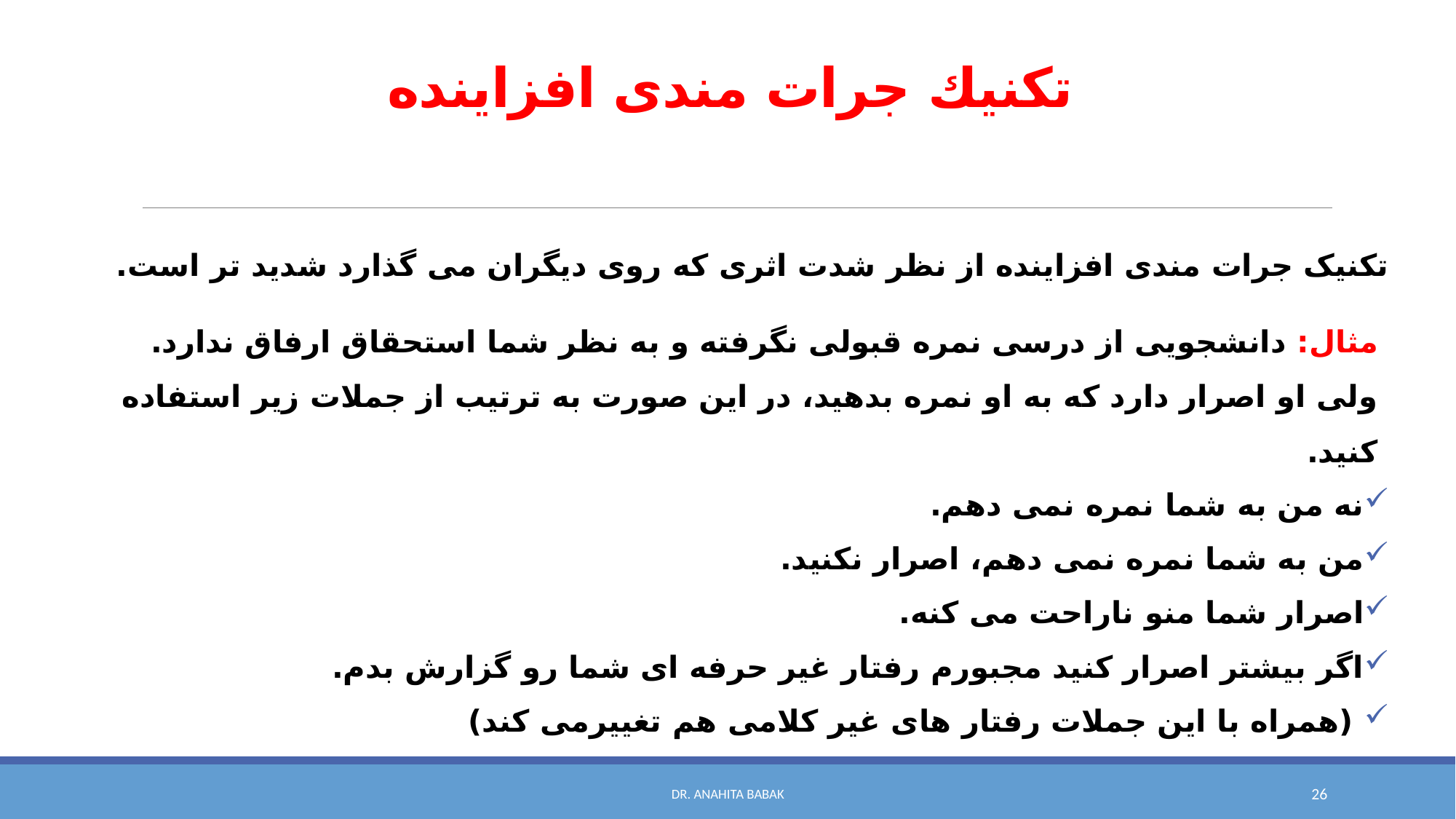

# تكنيك جرات مندی افزاینده
تکنیک جرات مندی افزاینده از نظر شدت اثری که روی دیگران می گذارد شدید تر است.
مثال: دانشجویی از درسی نمره قبولی نگرفته و به نظر شما استحقاق ارفاق ندارد. ولی او اصرار دارد که به او نمره بدهید، در این صورت به ترتیب از جملات زیر استفاده کنید.
نه من به شما نمره نمی دهم.
من به شما نمره نمی دهم، اصرار نکنید.
اصرار شما منو ناراحت می کنه.
اگر بیشتر اصرار کنید مجبورم رفتار غیر حرفه ای شما رو گزارش بدم.
 (همراه با این جملات رفتار های غیر کلامی هم تغییرمی کند)
Dr. Anahita Babak
26